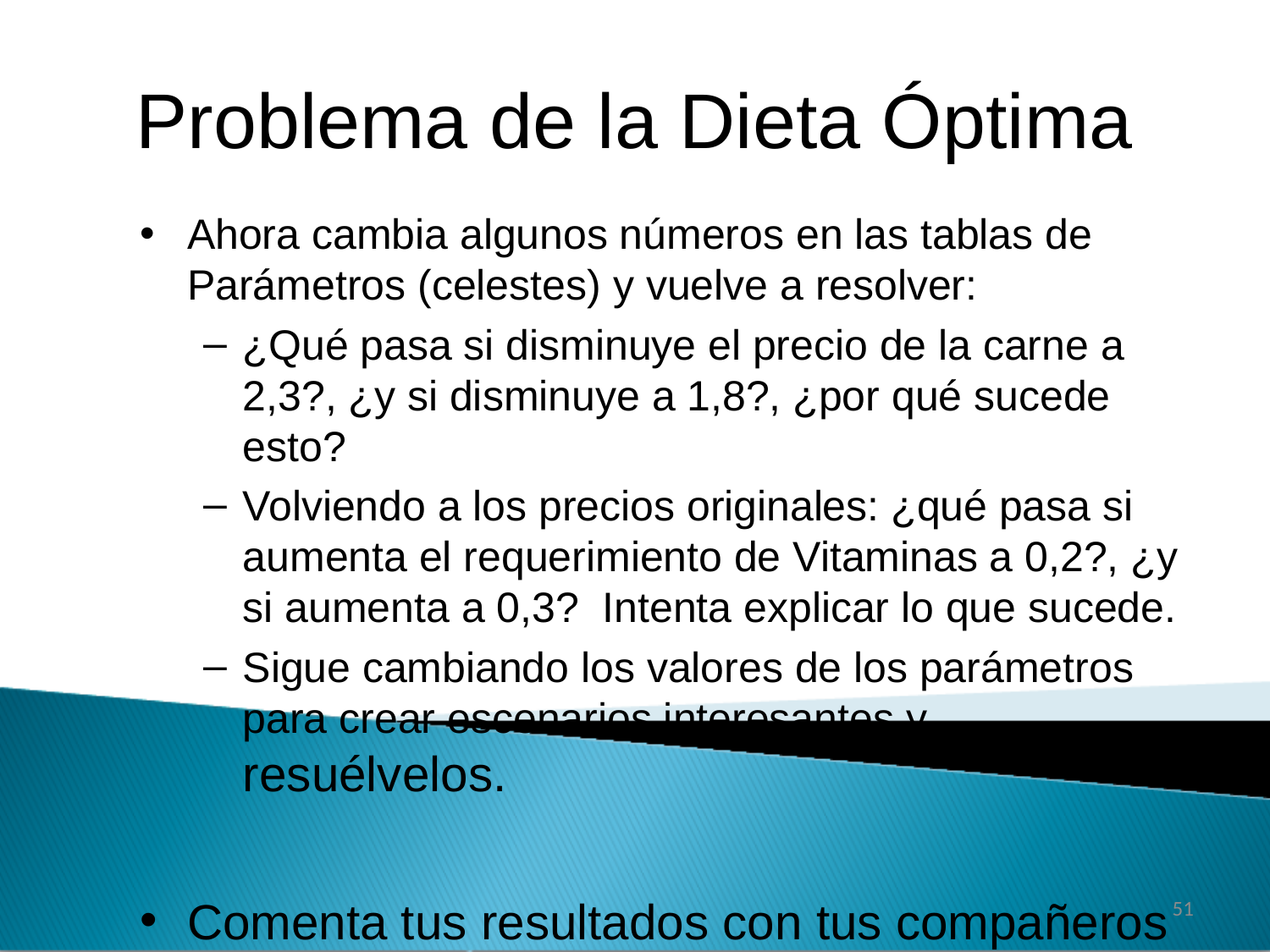

# Problema de la Dieta Óptima
Ahora cambia algunos números en las tablas de Parámetros (celestes) y vuelve a resolver:
¿Qué pasa si disminuye el precio de la carne a 2,3?, ¿y si disminuye a 1,8?, ¿por qué sucede esto?
Volviendo a los precios originales: ¿qué pasa si aumenta el requerimiento de Vitaminas a 0,2?, ¿y si aumenta a 0,3?  Intenta explicar lo que sucede.
Sigue cambiando los valores de los parámetros para crear escenarios interesantes y resuélvelos.

Comenta tus resultados con tus compañeros
51